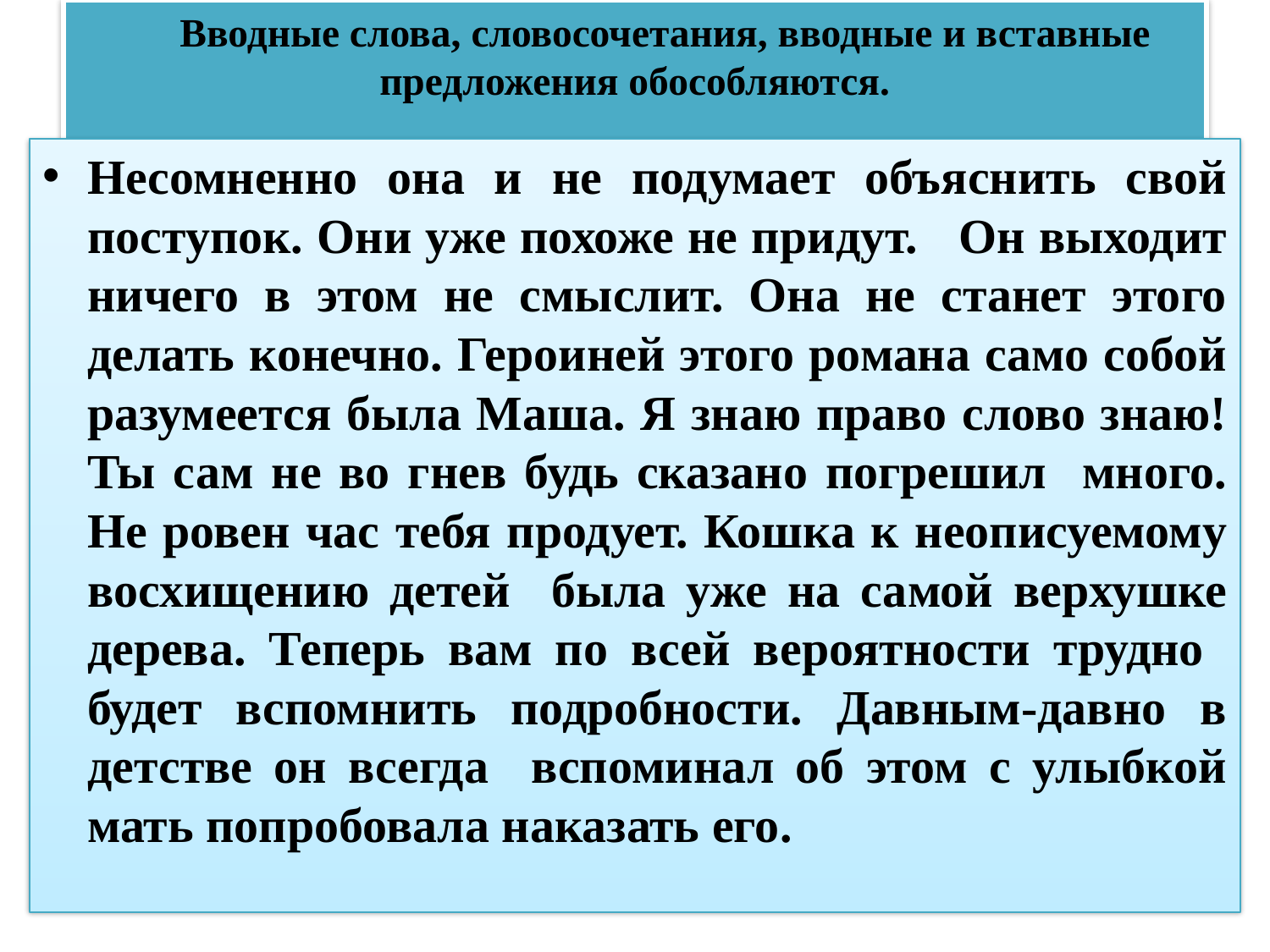

# Вводные слова, словосочетания, вводные и вставные предложения обособляются.
Несомненно она и не подумает объяснить свой поступок. Они уже похоже не придут.   Он выходит ничего в этом не смыслит. Она не станет этого делать конечно. Героиней этого романа само собой разумеется была Маша. Я знаю право слово знаю! Ты сам не во гнев будь сказано погрешил  много. Не ровен час тебя продует. Кошка к неописуемому восхищению детей  была уже на самой верхушке дерева. Теперь вам по всей вероятности трудно  будет вспомнить подробности. Давным-давно в детстве он всегда  вспоминал об этом с улыбкой мать попробовала наказать его.